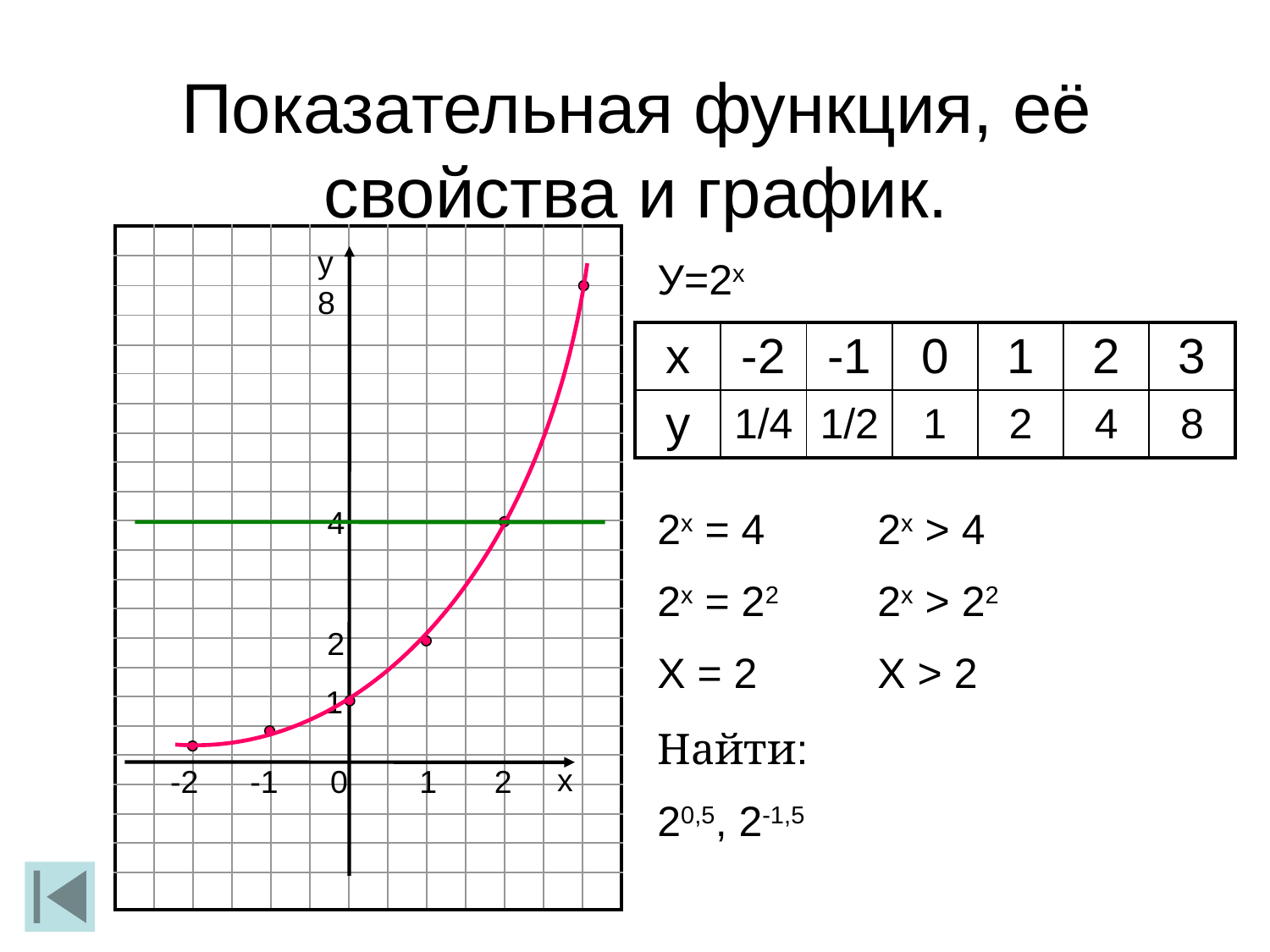

Показательная функция, её свойства и график.

|  |  |  |  |  |  |  |  |  |  |  |  |  |
| --- | --- | --- | --- | --- | --- | --- | --- | --- | --- | --- | --- | --- |
|  |  |  |  |  |  |  |  |  |  |  |  |  |
|  |  |  |  |  |  |  |  |  |  |  |  |  |
|  |  |  |  |  |  |  |  |  |  |  |  |  |
|  |  |  |  |  |  |  |  |  |  |  |  |  |
|  |  |  |  |  |  |  |  |  |  |  |  |  |
|  |  |  |  |  |  |  |  |  |  |  |  |  |
|  |  |  |  |  |  |  |  |  |  |  |  |  |
|  |  |  |  |  |  |  |  |  |  |  |  |  |
|  |  |  |  |  |  |  |  |  |  |  |  |  |
|  |  |  |  |  |  |  |  |  |  |  |  |  |
|  |  |  |  |  |  |  |  |  |  |  |  |  |
|  |  |  |  |  |  |  |  |  |  |  |  |  |
|  |  |  |  |  |  |  |  |  |  |  |  |  |
|  |  |  |  |  |  |  |  |  |  |  |  |  |
|  |  |  |  |  |  |  |  |  |  |  |  |  |
|  |  |  |  |  |  |  |  |  |  |  |  |  |
|  |  |  |  |  |  |  |  |  |  |  |  |  |
|  |  |  |  |  |  |  |  |  |  |  |  |  |
|  |  |  |  |  |  |  |  |  |  |  |  |  |
|  |  |  |  |  |  |  |  |  |  |  |  |  |
|  |  |  |  |  |  |  |  |  |  |  |  |  |
|  |  |  |  |  |  |  |  |  |  |  |  |  |
у

8
4
2
1

х
-2

-1

0
1
2

У=2х

| х | -2 | -1 | 0 | 1 | 2 | 3 |
| --- | --- | --- | --- | --- | --- | --- |
| у | 1/4 | 1/2 | 1 | 2 | 4 | 8 |
2х = 4
2х = 22
Х = 2
2х > 4
2х > 22
Х > 2

Найти:
20,5, 2-1,5